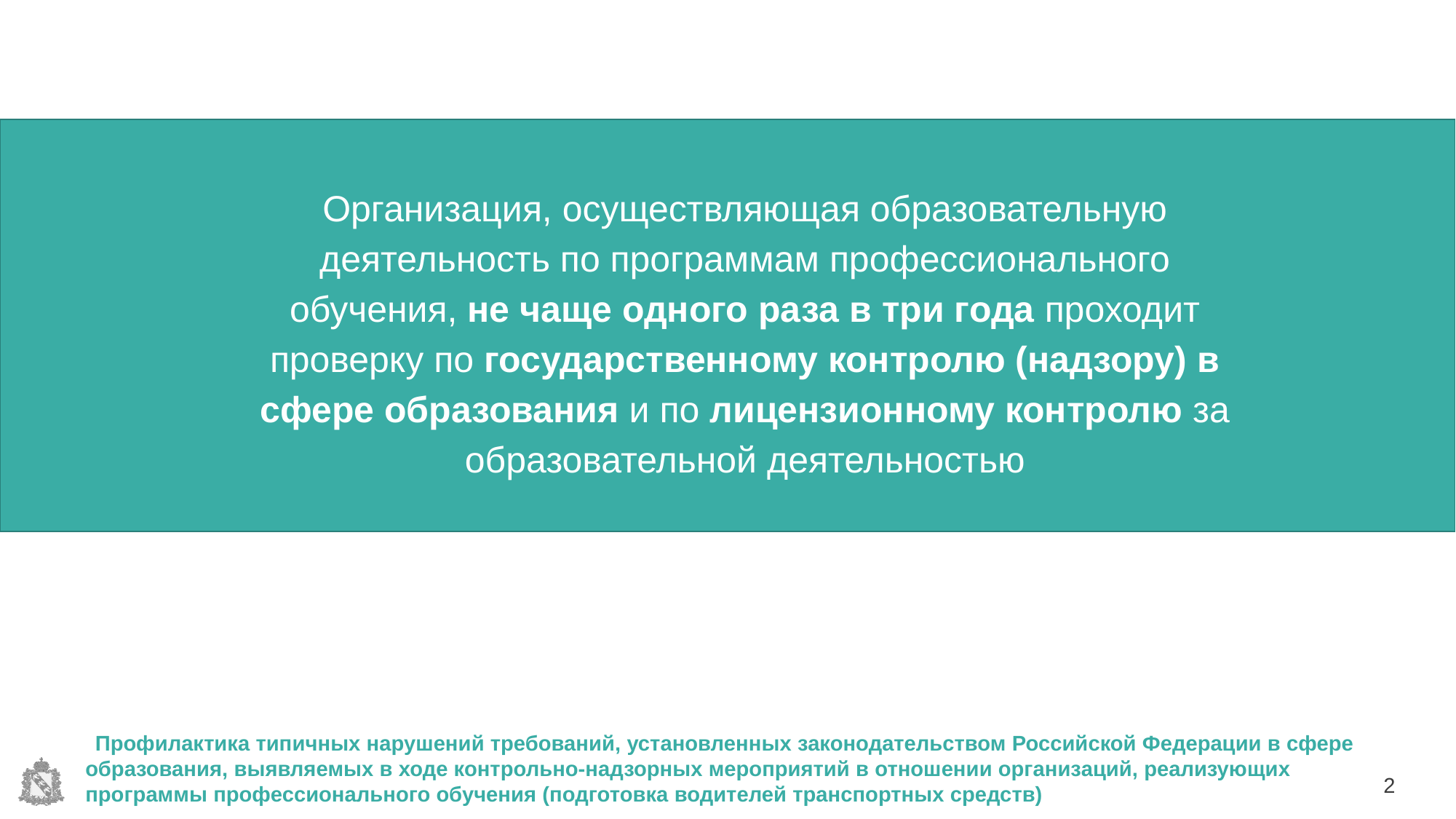

Организация, осуществляющая образовательную деятельность по программам профессионального обучения, не чаще одного раза в три года проходит проверку по государственному контролю (надзору) в сфере образования и по лицензионному контролю за образовательной деятельностью